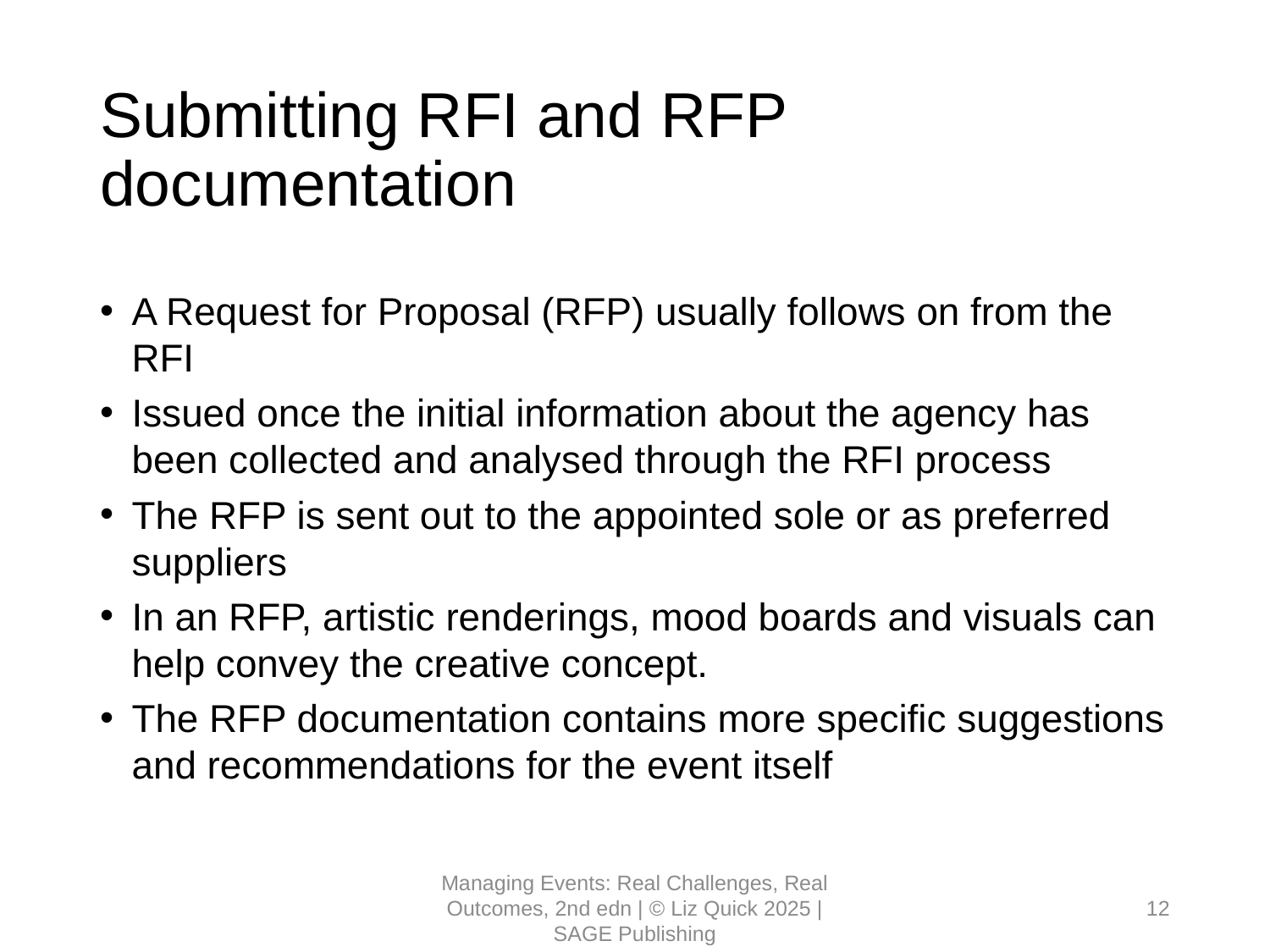

# Submitting RFI and RFP documentation
A Request for Proposal (RFP) usually follows on from the RFI
Issued once the initial information about the agency has been collected and analysed through the RFI process
The RFP is sent out to the appointed sole or as preferred suppliers
In an RFP, artistic renderings, mood boards and visuals can help convey the creative concept.
The RFP documentation contains more specific suggestions and recommendations for the event itself
Managing Events: Real Challenges, Real Outcomes, 2nd edn | © Liz Quick 2025 | SAGE Publishing
12